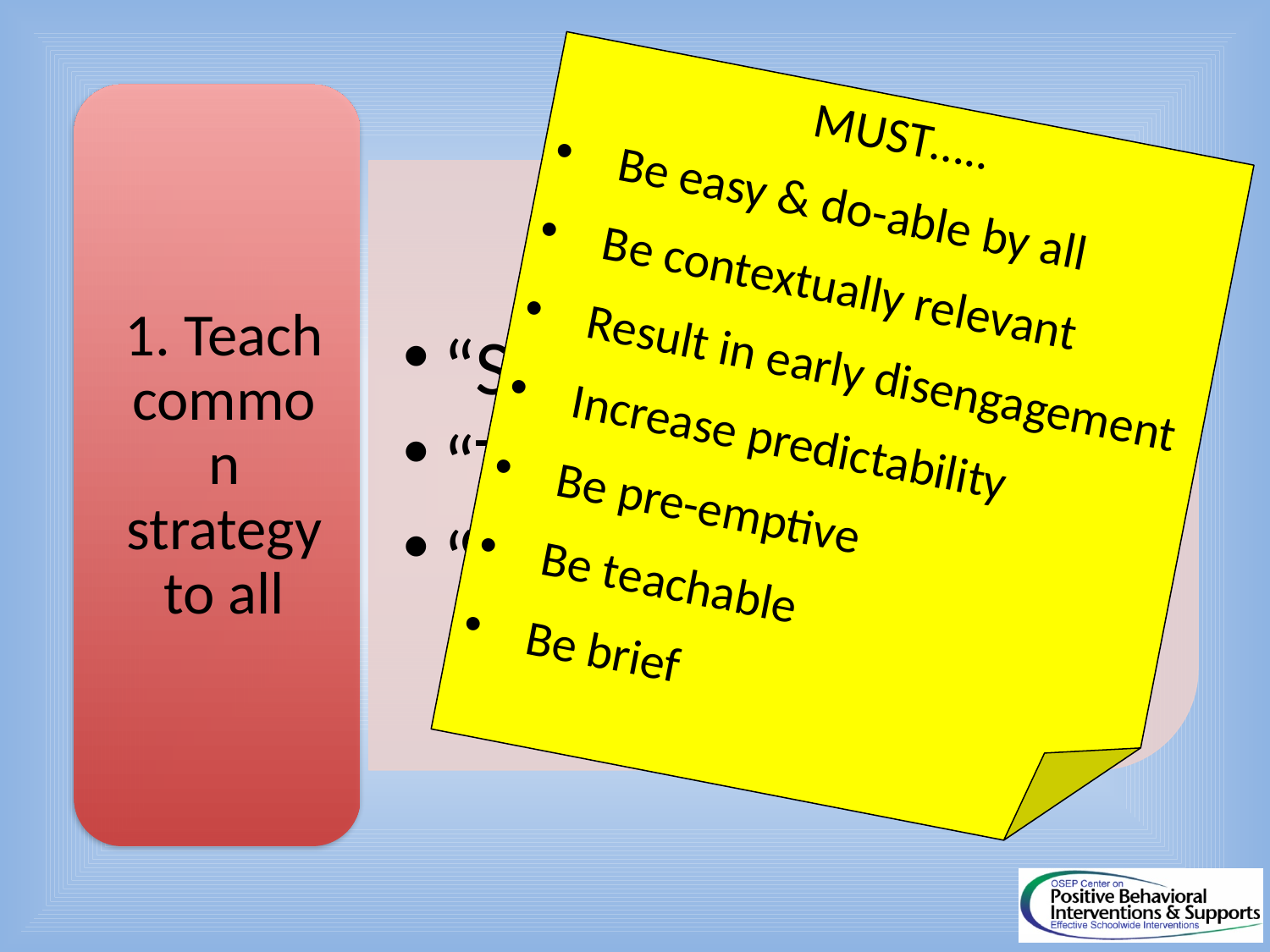

“Stop-Walk-Talk”
“Talk-Walk-Squawk”
“Whatever & Walk”
1. Teach common strategy to all
MUST…..
Be easy & do-able by all
Be contextually relevant
Result in early disengagement
Increase predictability
Be pre-emptive
Be teachable
Be brief